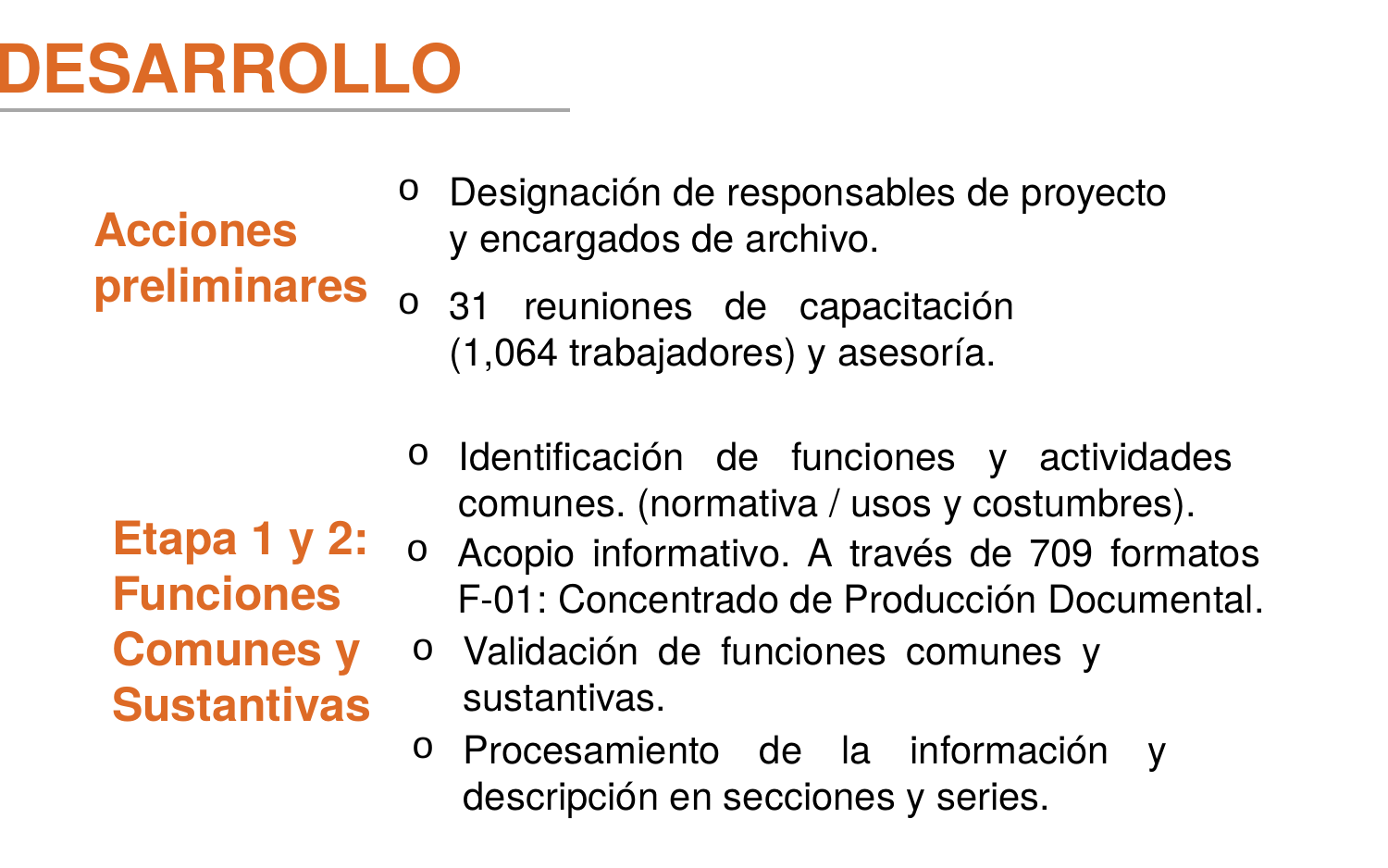

Desarrollo

Designación de responsables de proyecto y encargados de archivo.
Acciones
preliminares
31 reuniones de capacitación (1,064 trabajadores) y asesoría.
Identificación de funciones y actividades comunes. (normativa / usos y costumbres).
Etapa 1 y 2:  Funciones Comunes y Sustantivas
Acopio informativo. A través de 709 formatos  F-01: Concentrado de Producción Documental.
Validación de funciones comunes y sustantivas.
Procesamiento de la información y descripción en secciones y series.